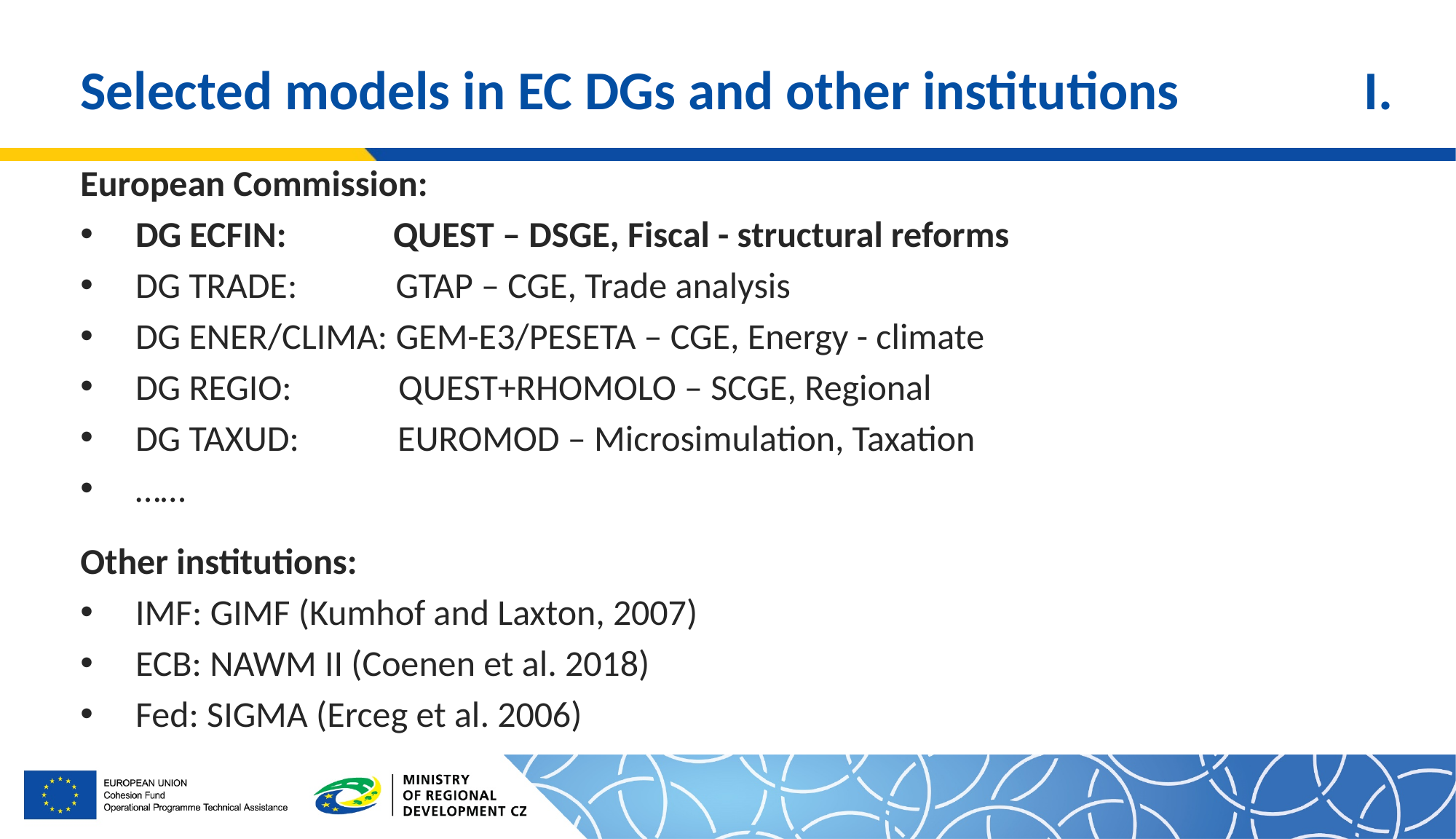

# Selected models in EC DGs and other institutions               I.
European Commission:
DG ECFIN:             QUEST – DSGE, Fiscal - structural reforms
DG TRADE:            GTAP – CGE, Trade analysis
DG ENER/CLIMA: GEM-E3/PESETA – CGE, Energy - climate
DG REGIO:             QUEST+RHOMOLO – SCGE, Regional
DG TAXUD:            EUROMOD – Microsimulation, Taxation
……

Other institutions:
IMF: GIMF (Kumhof and Laxton, 2007)
ECB: NAWM II (Coenen et al. 2018)
Fed: SIGMA (Erceg et al. 2006)